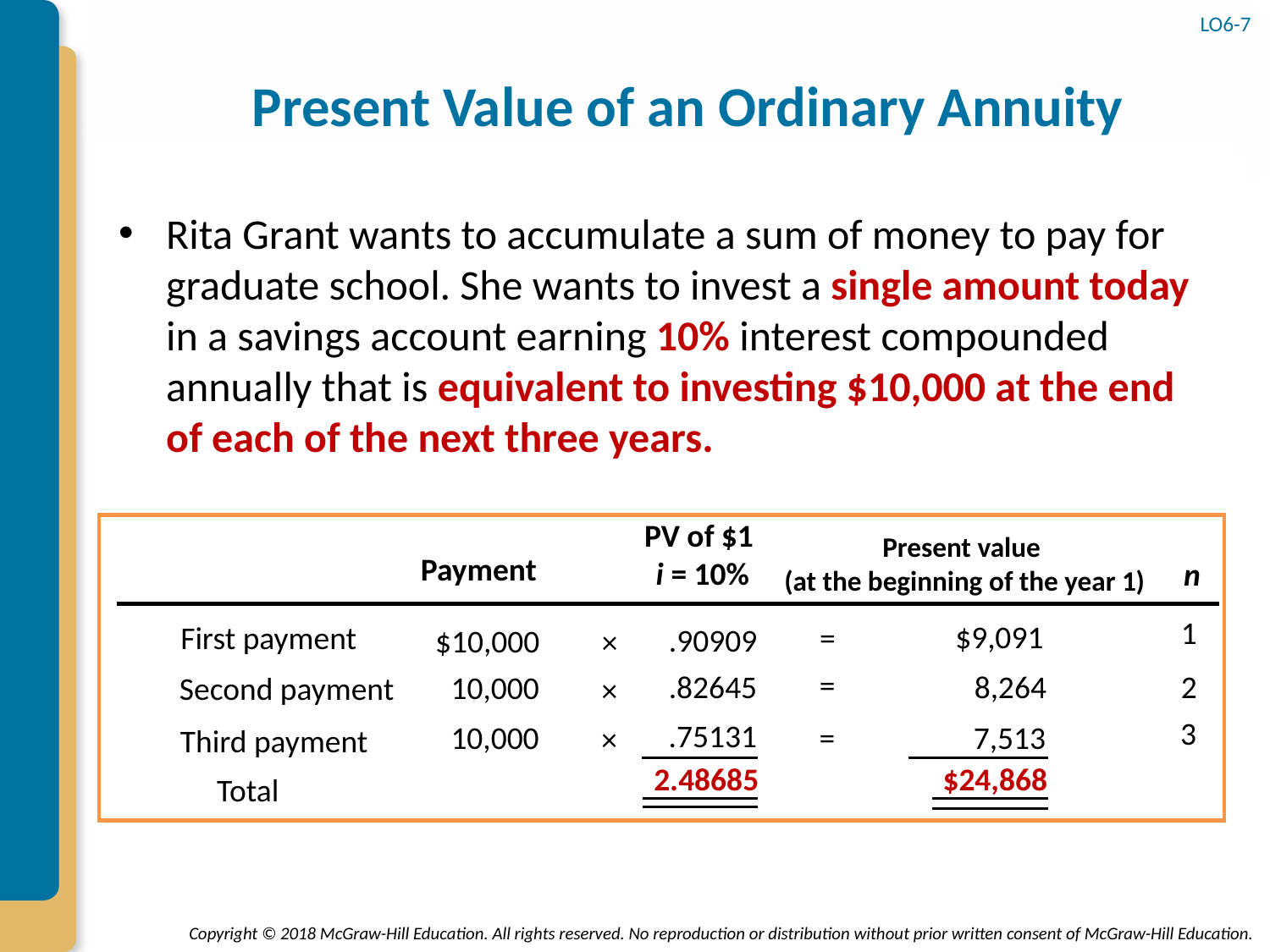

LO6-7
# Present Value of an Ordinary Annuity
Rita Grant wants to accumulate a sum of money to pay for graduate school. She wants to invest a single amount today in a savings account earning 10% interest compounded annually that is equivalent to investing $10,000 at the end of each of the next three years.

PV of $1
i = 10%

Present value
 (at the beginning of the year 1)
Payment
n
1
$9,091
=
First payment
.90909
$10,000
×
=
2
8,264
.82645
10,000
Second payment
×
3
.75131
7,513
10,000
=
×
Third payment
2.48685
$24,868
Total